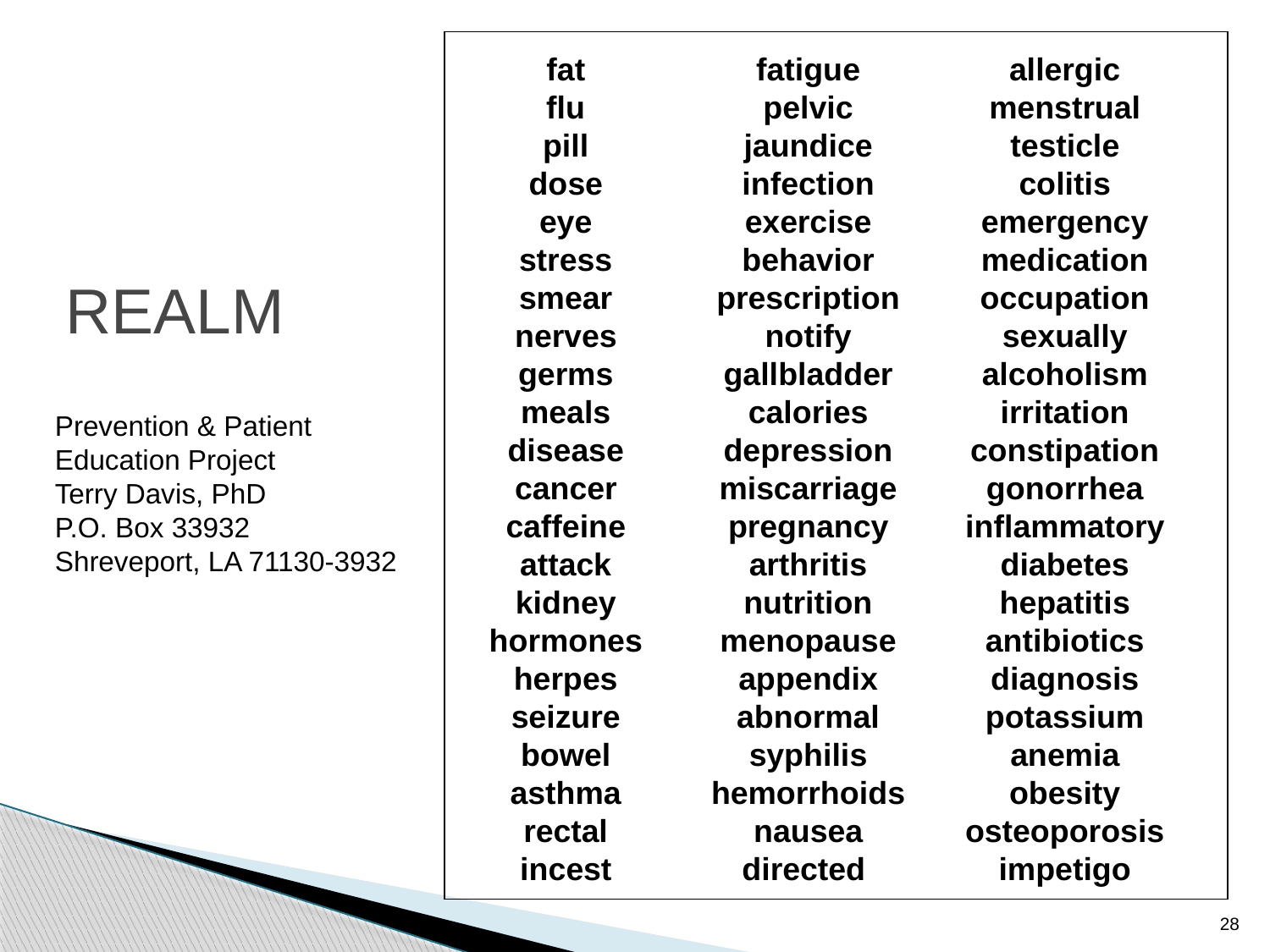

fat
flu
pill
dose
eye
stress
smear
nerves
germs
meals
disease
cancer
caffeine
attack
kidney
hormones
herpes
seizure
bowel
asthma
rectal
incest
fatigue
pelvic
jaundice
infection
exercise
behavior
prescription
notify
gallbladder
calories
depression
miscarriage
pregnancy
arthritis
nutrition
menopause
appendix
abnormal
syphilis
hemorrhoids
nausea
directed
allergic
menstrual
testicle
colitis
emergency
medication
occupation
sexually
alcoholism
irritation
constipation
gonorrhea
inflammatory
diabetes
hepatitis
antibiotics
diagnosis
potassium
anemia
obesity
osteoporosis
impetigo
REALM
Prevention & Patient Education Project
Terry Davis, PhD
P.O. Box 33932
Shreveport, LA 71130-3932
28